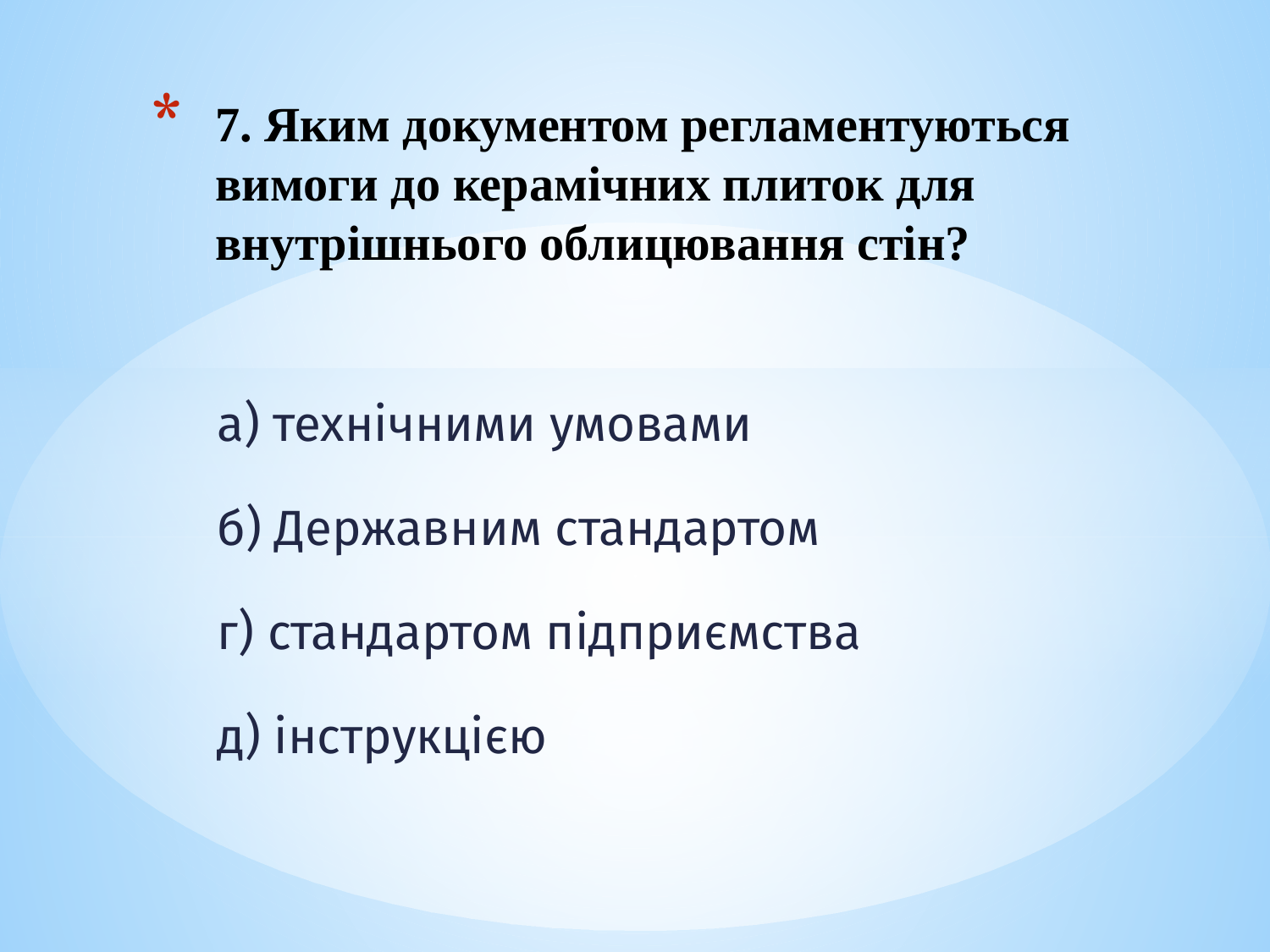

# 7. Яким документом регламентуються вимоги до керамічних плиток для внутрішнього облицювання стін?
а) технічними умовами
б) Державним стандартом
г) стандартом підприємства
д) інструкцією